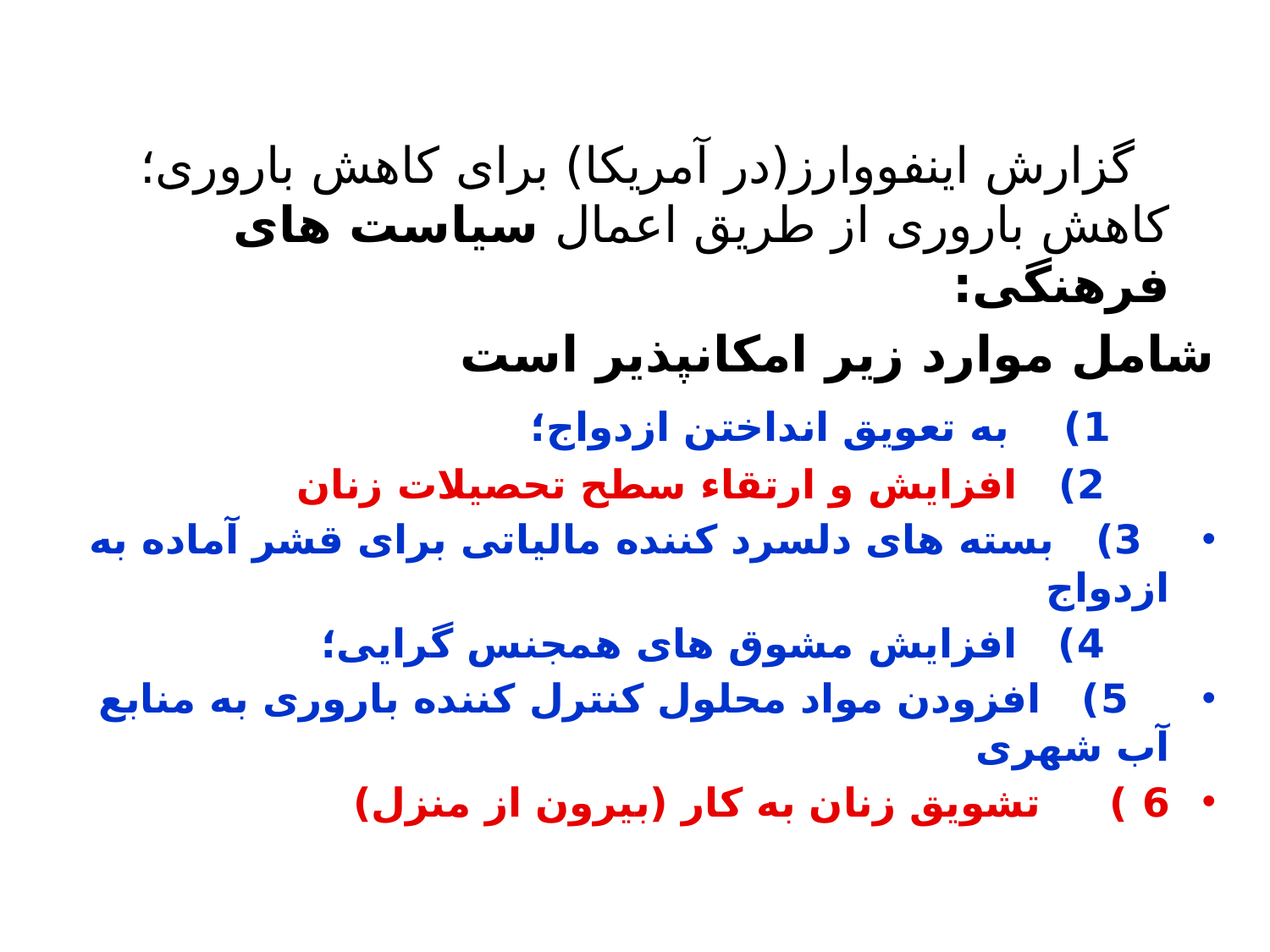

گزارش اينفووارز(در آمریکا) برای کاهش باروری؛ کاهش باروری از طريق اعمال سياست های فرهنگی:
شامل موارد زیر امکانپذیر است
      1)    به تعويق انداختن ازدواج؛
        2)   افزایش و ارتقاء سطح تحصیلات زنان
  3)   بسته های دلسرد کننده مالياتی برای قشر آماده به ازدواج
        4)   افزايش مشوق های همجنس گرايی؛
   5)   افزودن مواد محلول کنترل کننده باروری به منابع آب شهری
6 )     تشويق زنان به کار (بیرون از منزل)